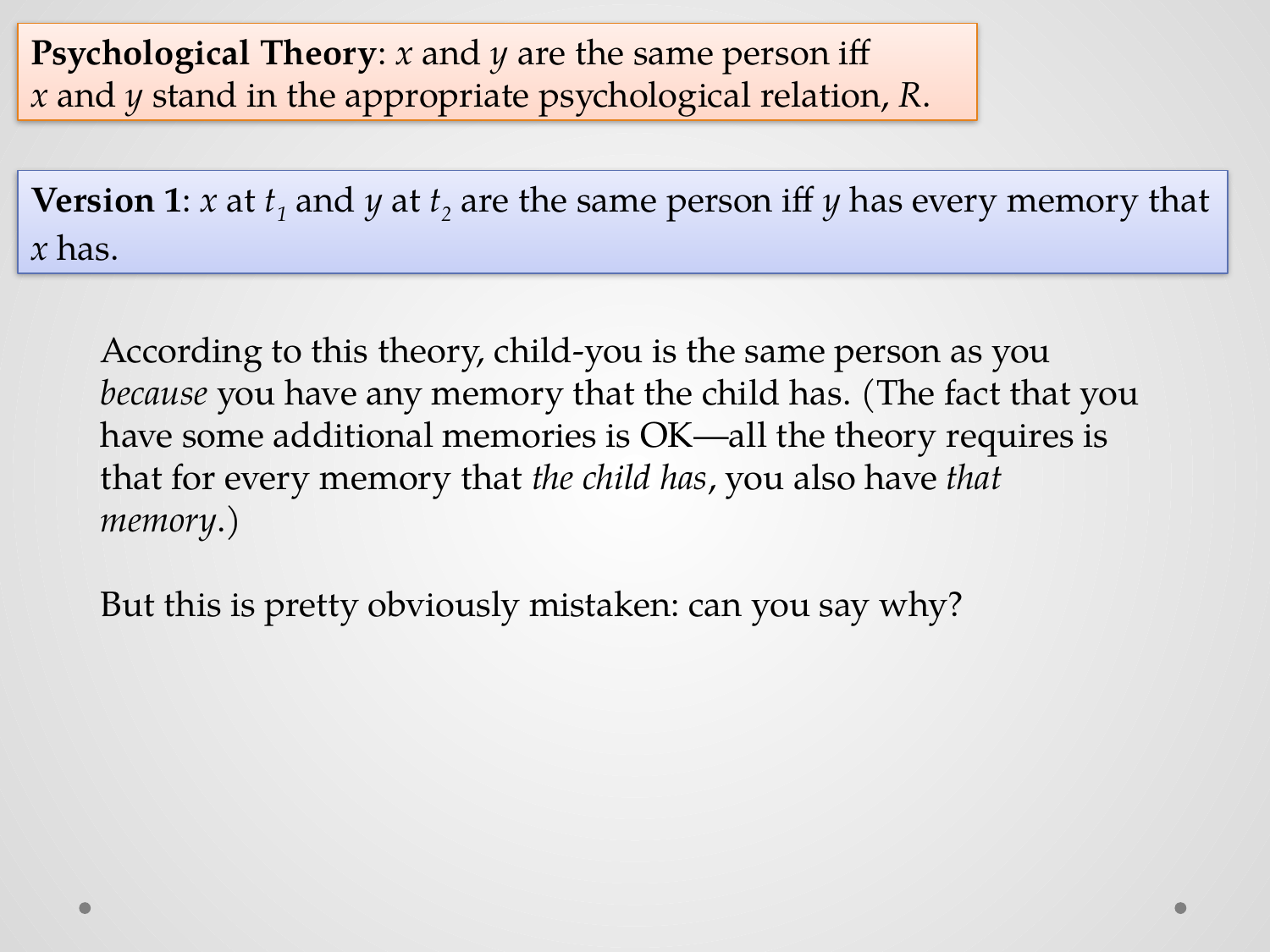

Psychological Theory: x and y are the same person iff
x and y stand in the appropriate psychological relation, R.
Version 1: x at t1 and y at t2 are the same person iff y has every memory that x has.
According to this theory, child-you is the same person as you because you have any memory that the child has. (The fact that you have some additional memories is OK—all the theory requires is that for every memory that the child has, you also have that memory.)

But this is pretty obviously mistaken: can you say why?